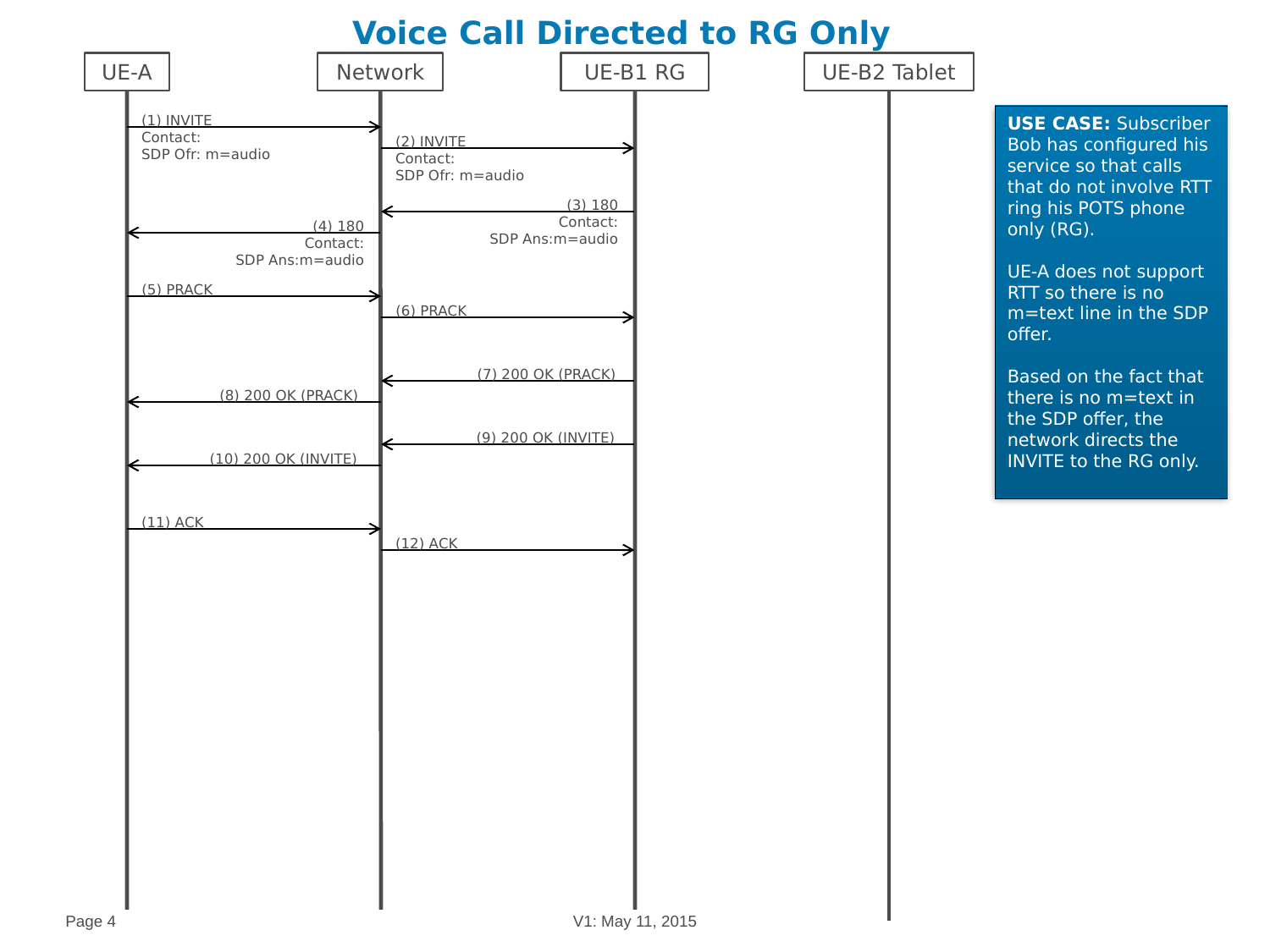

# Voice Call Directed to RG Only
UE-A
Network
UE-B1 RG
UE-B2 Tablet
(1) INVITE
Contact:
SDP Ofr: m=audio
USE CASE: Subscriber Bob has configured his service so that calls that do not involve RTT ring his POTS phone only (RG).

UE-A does not support RTT so there is no m=text line in the SDP offer.

Based on the fact that there is no m=text in the SDP offer, the network directs the INVITE to the RG only.

(2) INVITE
Contact:
SDP Ofr: m=audio
(3) 180
Contact:
SDP Ans:m=audio
(4) 180
Contact:
SDP Ans:m=audio
(5) PRACK
(6) PRACK
(7) 200 OK (PRACK)
(8) 200 OK (PRACK)
(9) 200 OK (INVITE)
(10) 200 OK (INVITE)
(11) ACK
(12) ACK
Page 4
V1: May 11, 2015